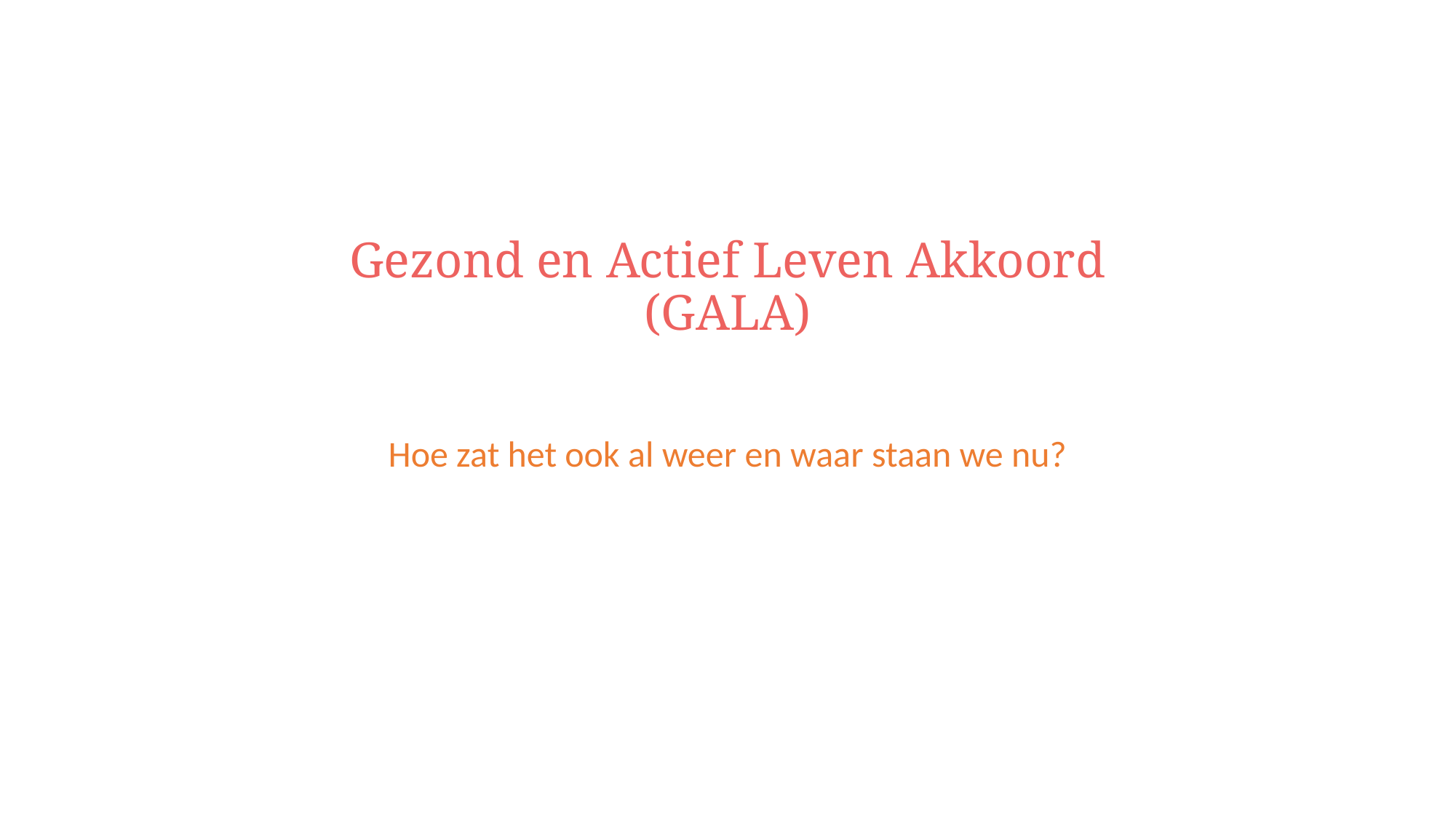

# Gezond en Actief Leven Akkoord (GALA)
Hoe zat het ook al weer en waar staan we nu?